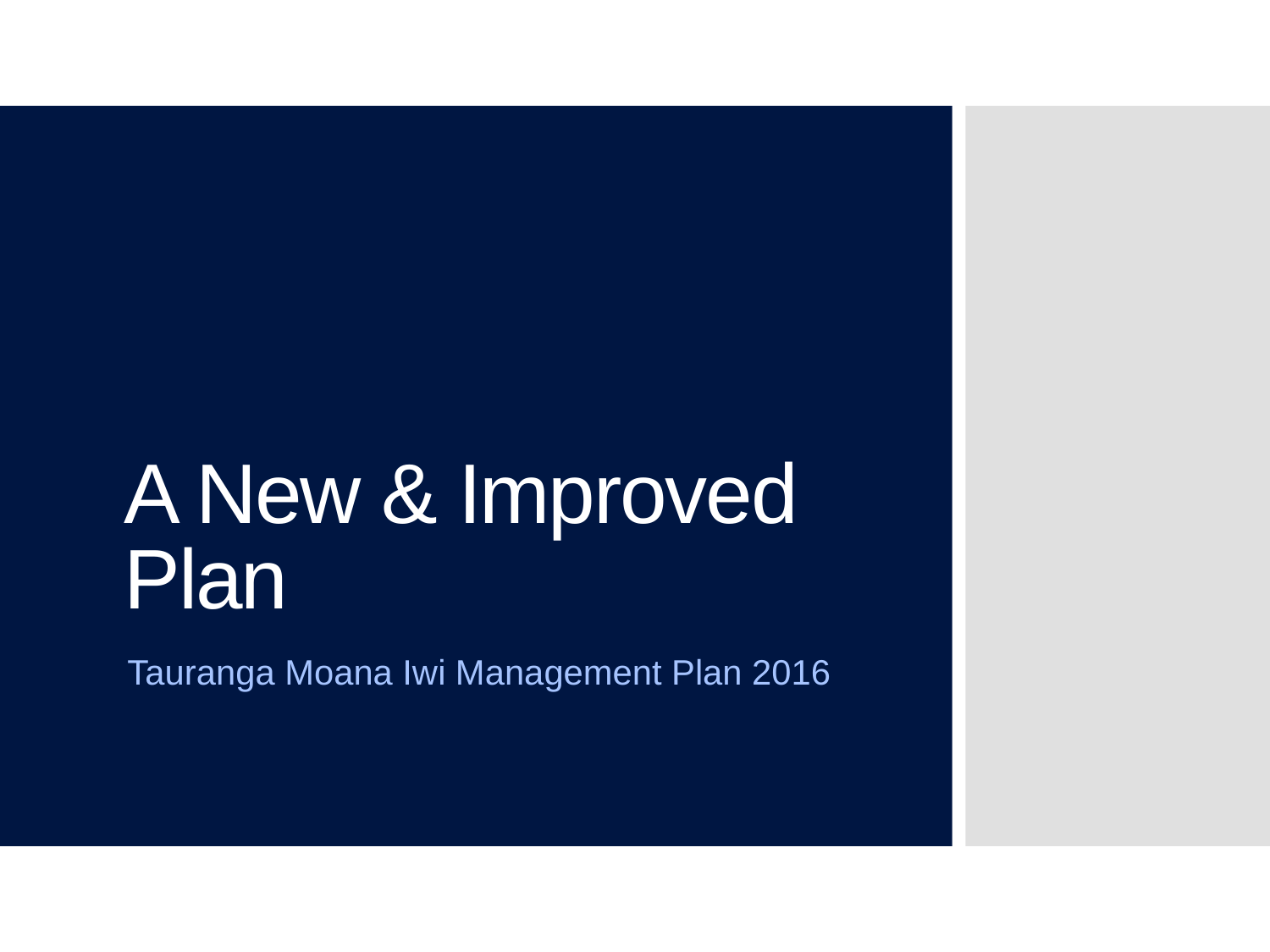

# A New & Improved Plan
Tauranga Moana Iwi Management Plan 2016